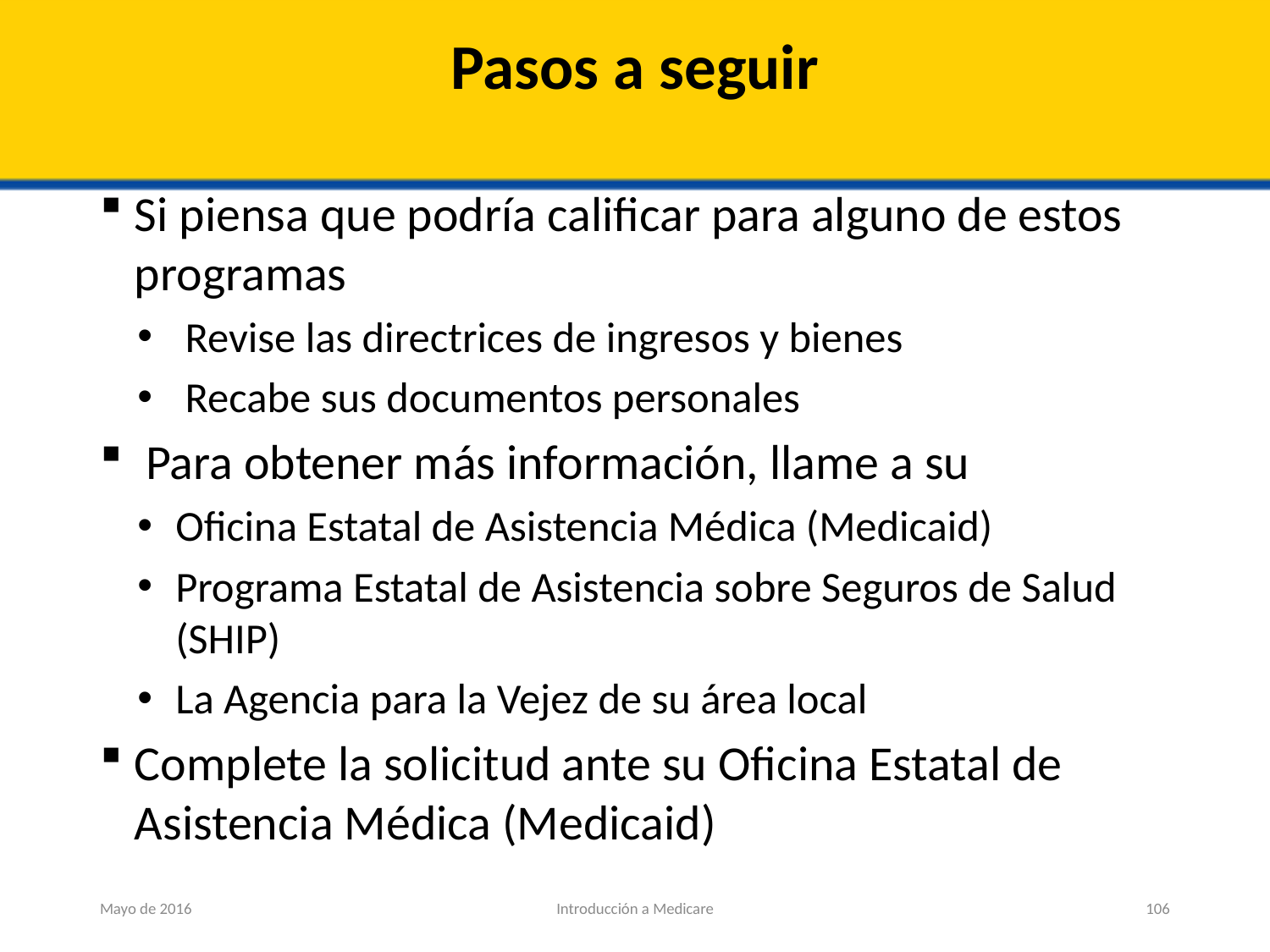

# Pasos a seguir
Si piensa que podría calificar para alguno de estos programas
 Revise las directrices de ingresos y bienes
 Recabe sus documentos personales
 Para obtener más información, llame a su
Oficina Estatal de Asistencia Médica (Medicaid)
Programa Estatal de Asistencia sobre Seguros de Salud (SHIP)
La Agencia para la Vejez de su área local
Complete la solicitud ante su Oficina Estatal de Asistencia Médica (Medicaid)
Mayo de 2016
Introducción a Medicare
106